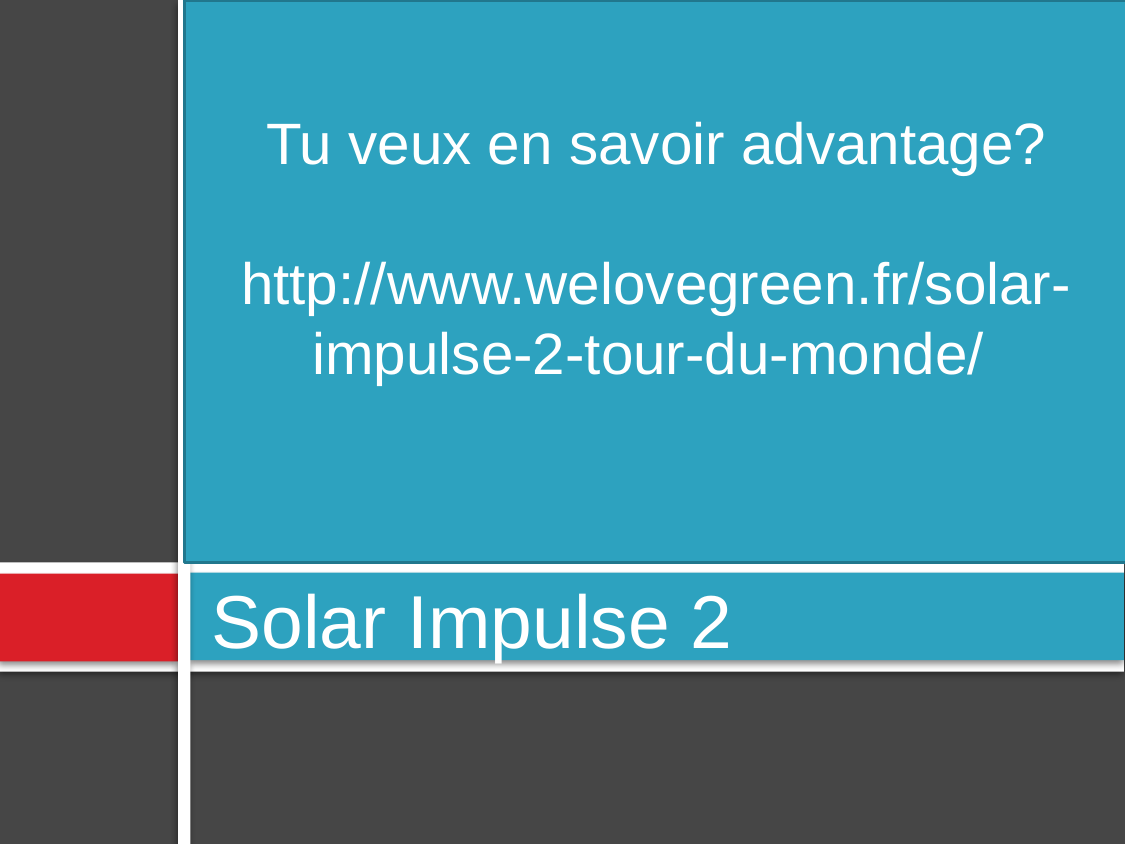

Tu veux en savoir advantage?

http://www.welovegreen.fr/solar-impulse-2-tour-du-monde/

# Solar Impulse 2